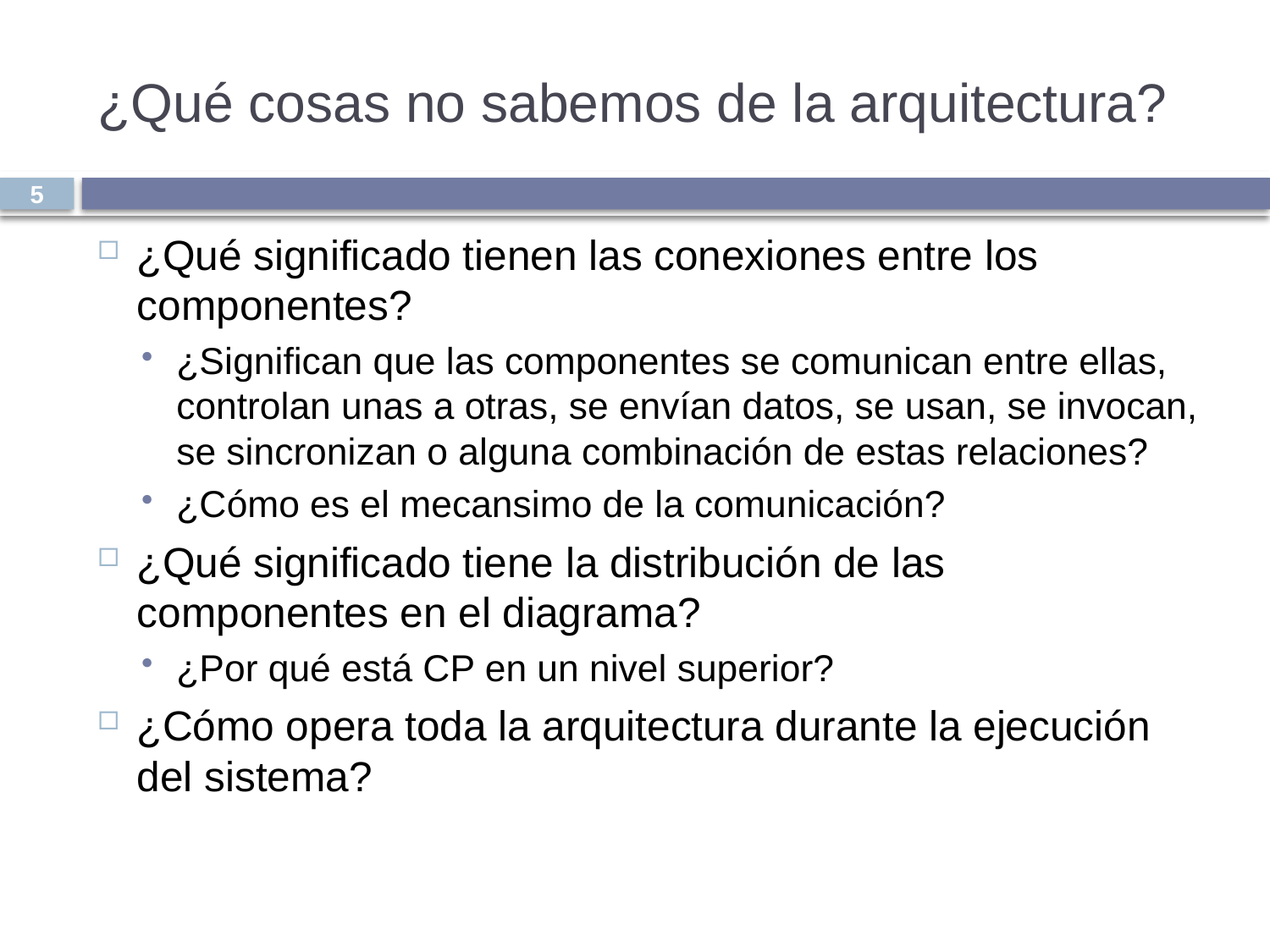

# ¿Qué cosas no sabemos de la arquitectura?
5
¿Qué significado tienen las conexiones entre los componentes?
¿Significan que las componentes se comunican entre ellas, controlan unas a otras, se envían datos, se usan, se invocan, se sincronizan o alguna combinación de estas relaciones?
¿Cómo es el mecansimo de la comunicación?
¿Qué significado tiene la distribución de las componentes en el diagrama?
¿Por qué está CP en un nivel superior?
¿Cómo opera toda la arquitectura durante la ejecución del sistema?